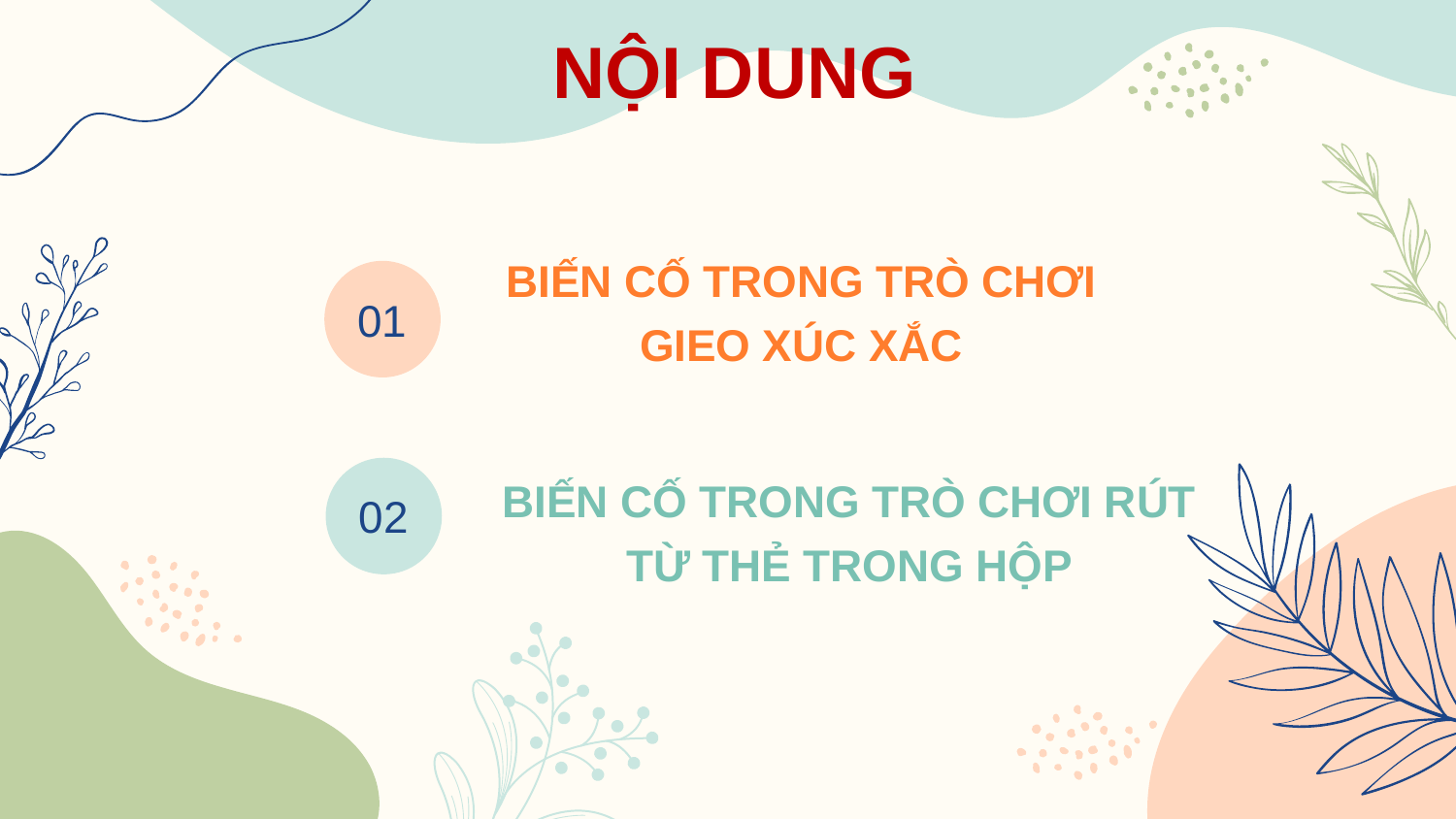

NỘI DUNG
BIẾN CỐ TRONG TRÒ CHƠI GIEO XÚC XẮC

01
BIẾN CỐ TRONG TRÒ CHƠI RÚT TỪ THẺ TRONG HỘP

02